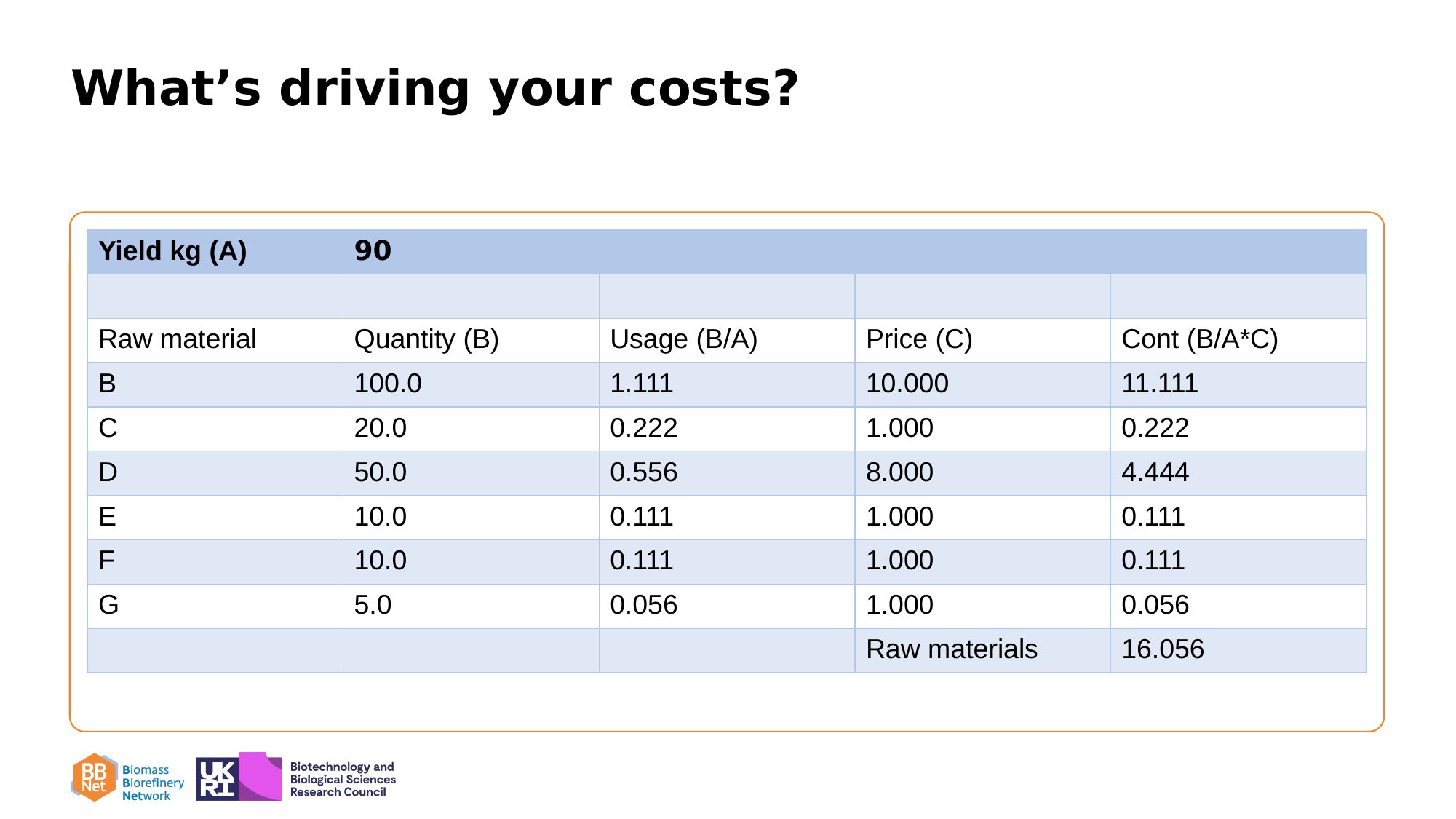

# What’s driving your costs?
| Yield kg (A) | 90 |  |  |  |
| --- | --- | --- | --- | --- |
|  |  |  |  |  |
| Raw material | Quantity (B) | Usage (B/A) | Price (C) | Cont (B/A\*C) |
| B | 100.0 | 1.111 | 10.000 | 11.111 |
| C | 20.0 | 0.222 | 1.000 | 0.222 |
| D | 50.0 | 0.556 | 8.000 | 4.444 |
| E | 10.0 | 0.111 | 1.000 | 0.111 |
| F | 10.0 | 0.111 | 1.000 | 0.111 |
| G | 5.0 | 0.056 | 1.000 | 0.056 |
|  |  |  | Raw materials | 16.056 |